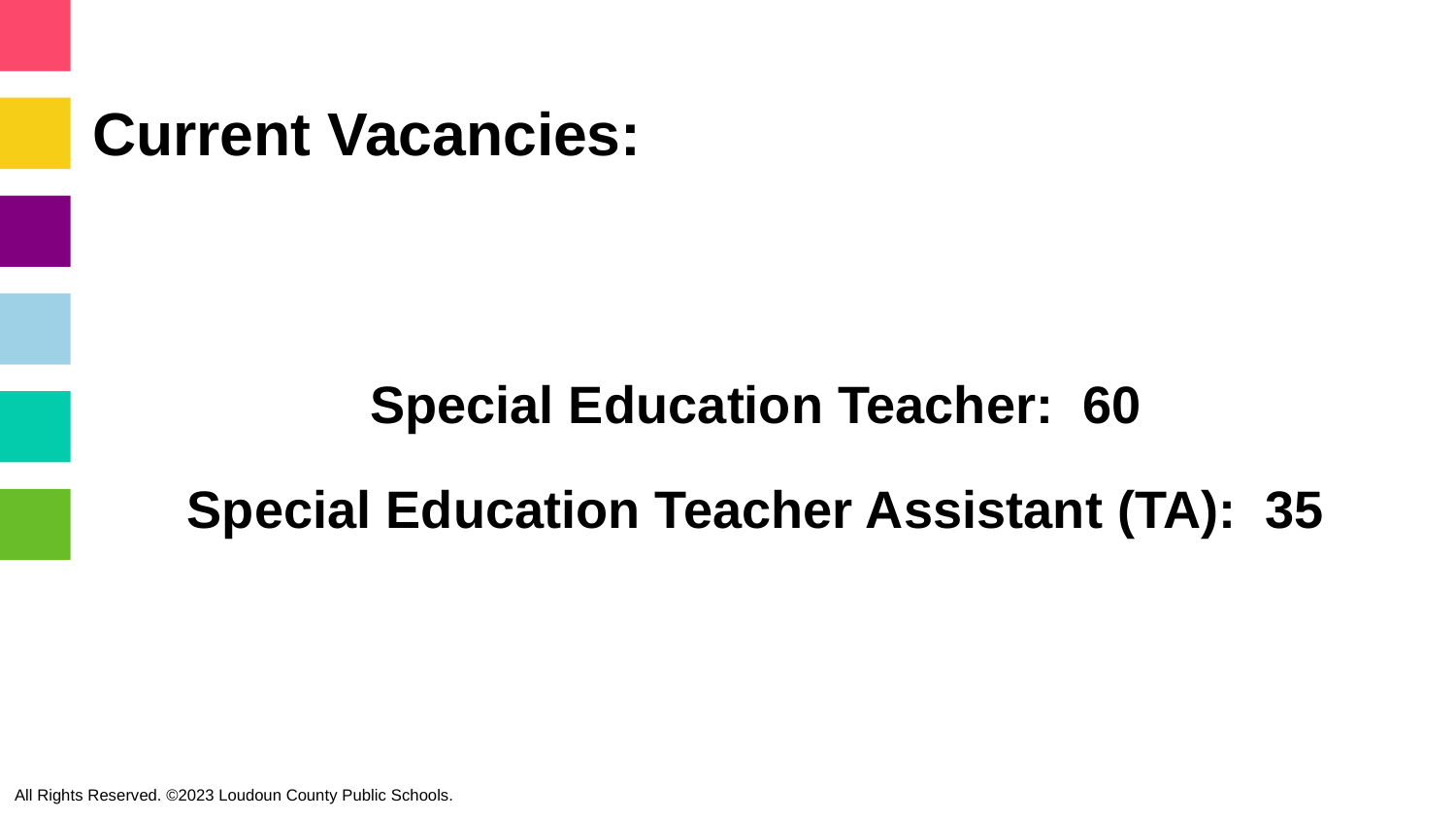

# Current Vacancies:

Special Education Teacher:  60
Special Education Teacher Assistant (TA):  35